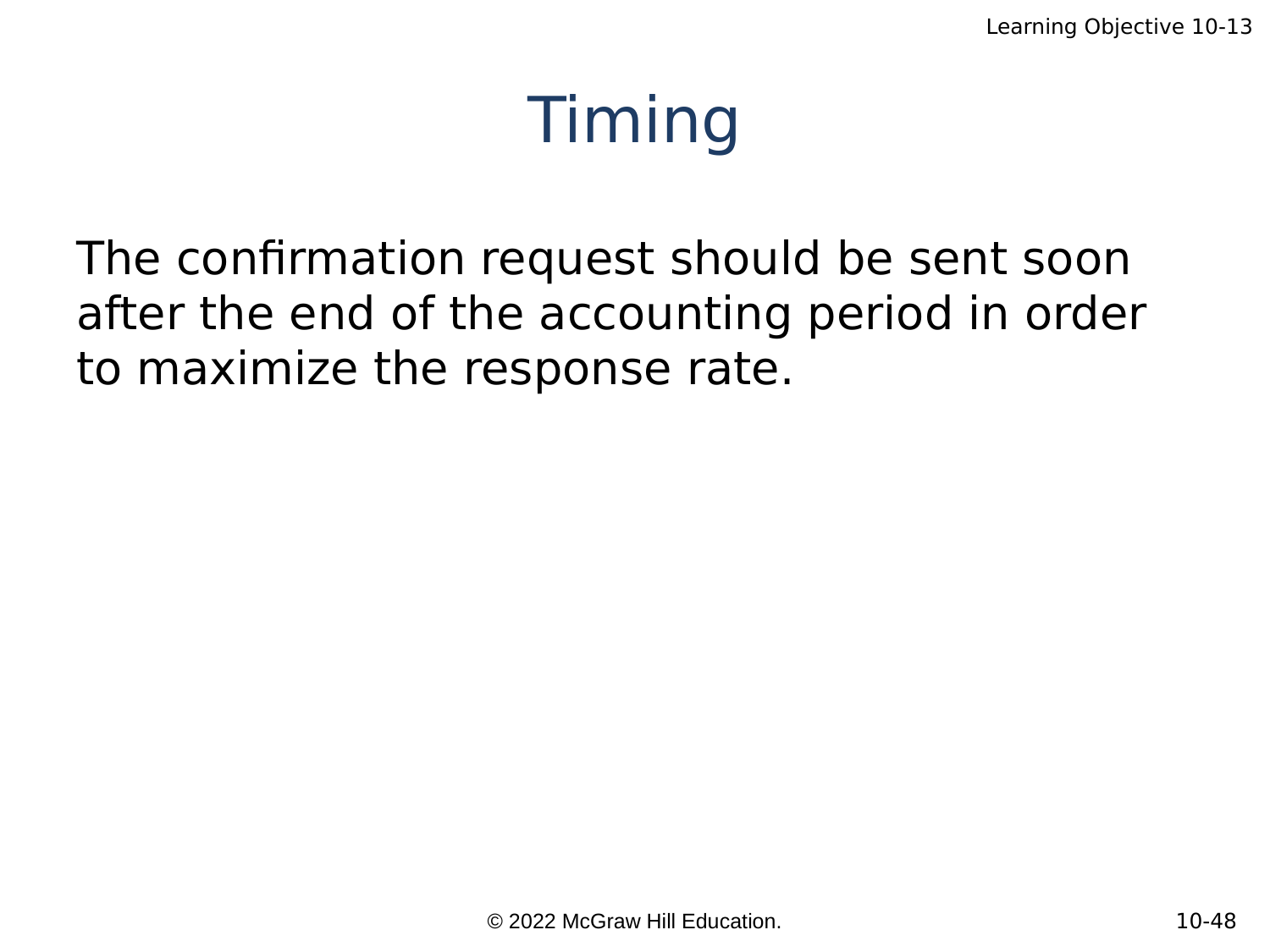

Learning Objective 10-13
# Timing
The confirmation request should be sent soon after the end of the accounting period in order to maximize the response rate.